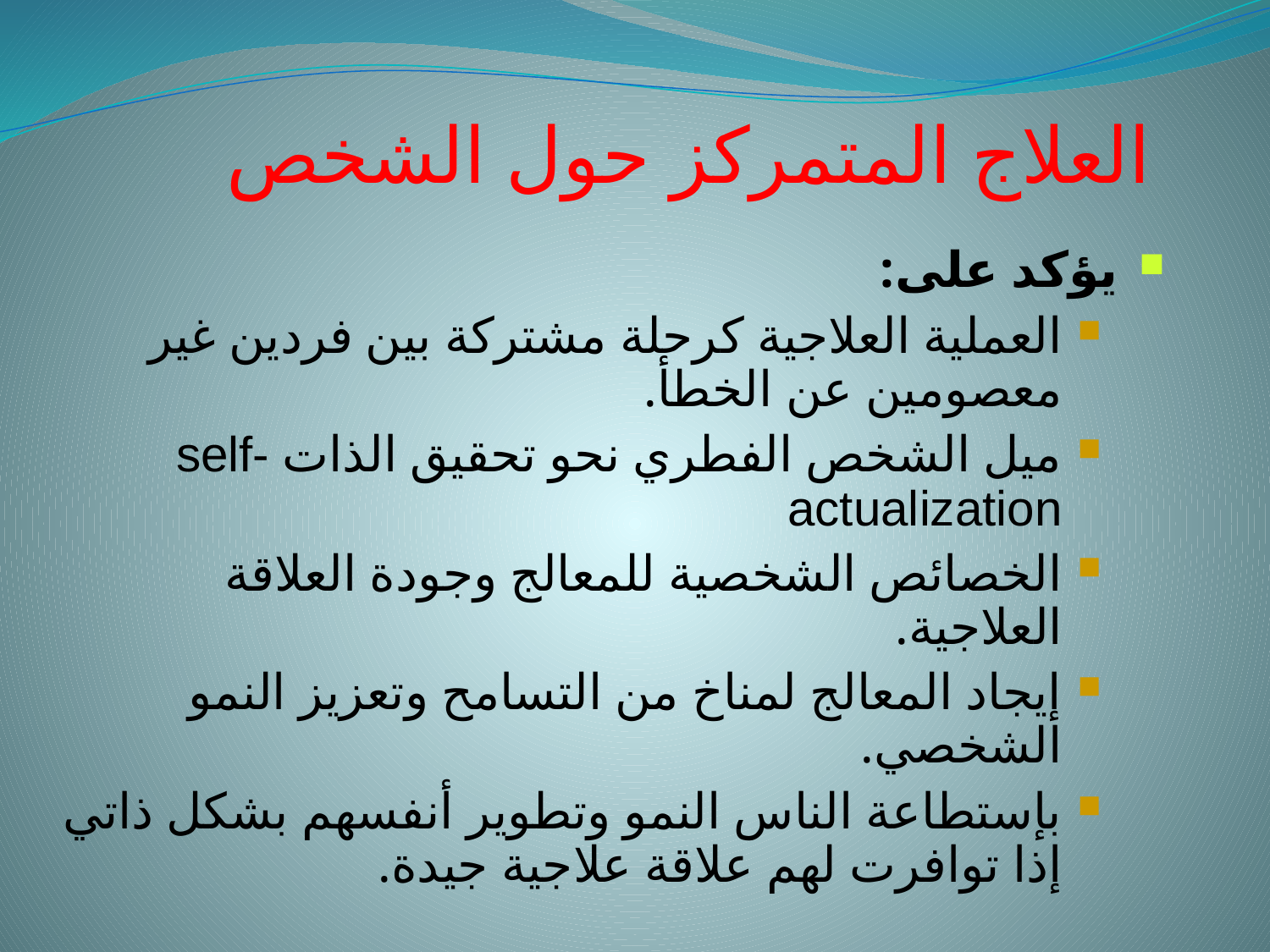

العلاج المتمركز حول الشخص
يؤكد على:
العملية العلاجية كرحلة مشتركة بين فردين غير معصومين عن الخطأ.
ميل الشخص الفطري نحو تحقيق الذات self-actualization
الخصائص الشخصية للمعالج وجودة العلاقة العلاجية.
إيجاد المعالج لمناخ من التسامح وتعزيز النمو الشخصي.
بإستطاعة الناس النمو وتطوير أنفسهم بشكل ذاتي إذا توافرت لهم علاقة علاجية جيدة.